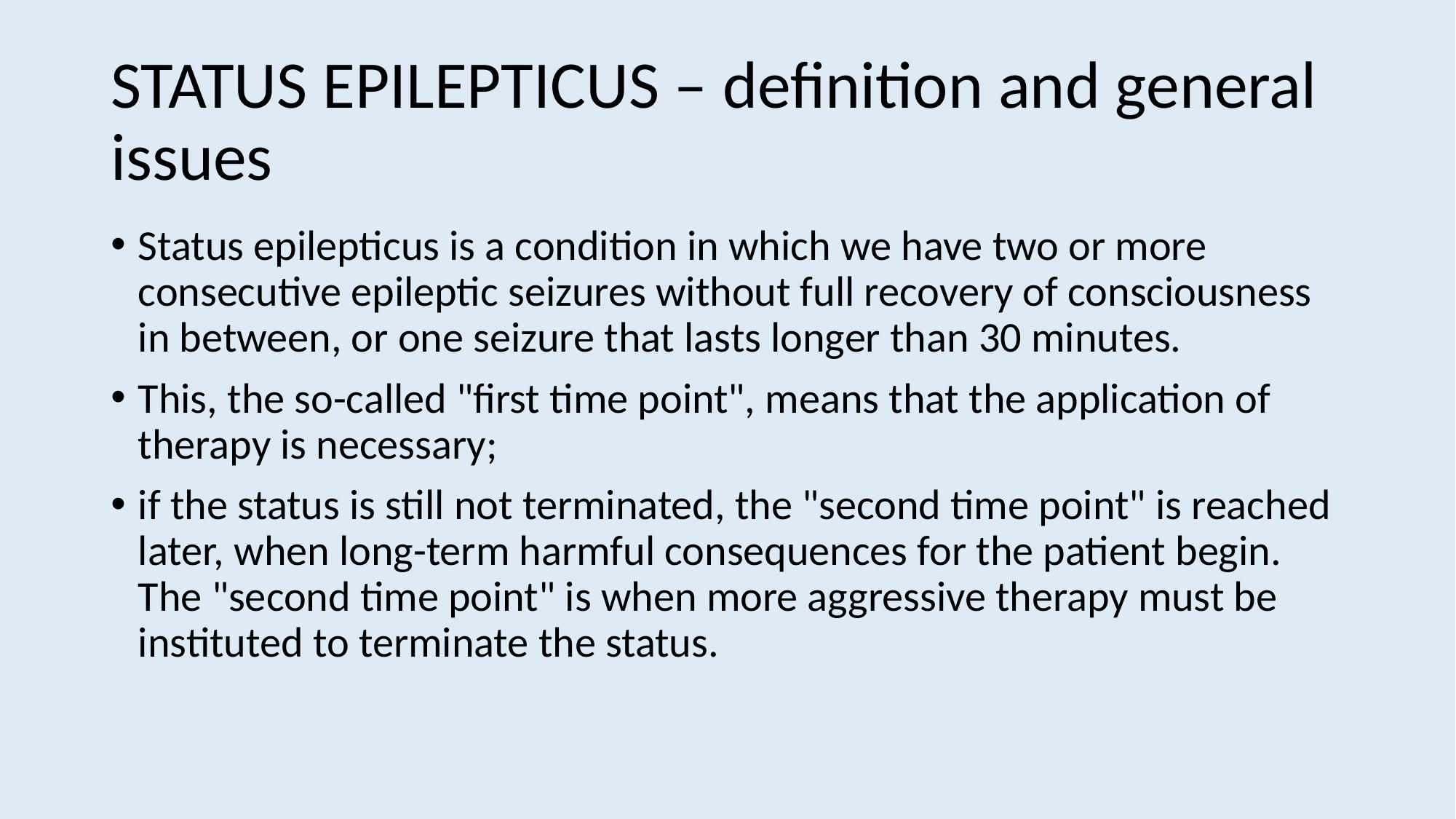

# STATUS EPILEPTICUS – definition and general issues
Status epilepticus is a condition in which we have two or more consecutive epileptic seizures without full recovery of consciousness in between, or one seizure that lasts longer than 30 minutes.
This, the so-called "first time point", means that the application of therapy is necessary;
if the status is still not terminated, the "second time point" is reached later, when long-term harmful consequences for the patient begin. The "second time point" is when more aggressive therapy must be instituted to terminate the status.